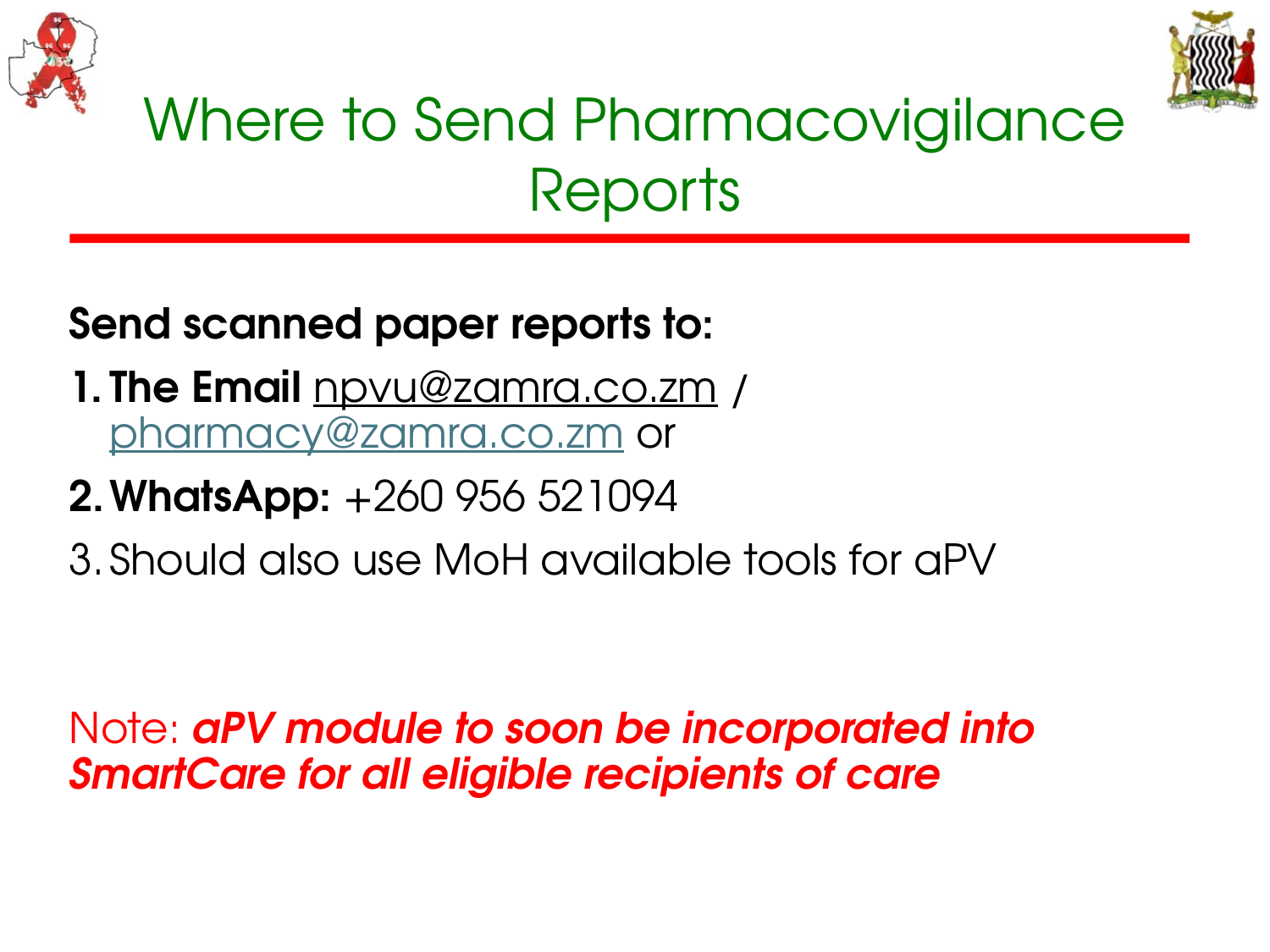

Where to Send Pharmacovigilance Reports
Send scanned paper reports to:
The Email npvu@zamra.co.zm / pharmacy@zamra.co.zm or
WhatsApp: +260 956 521094
Should also use MoH available tools for aPV

Note: aPV module to soon be incorporated into SmartCare for all eligible recipients of care